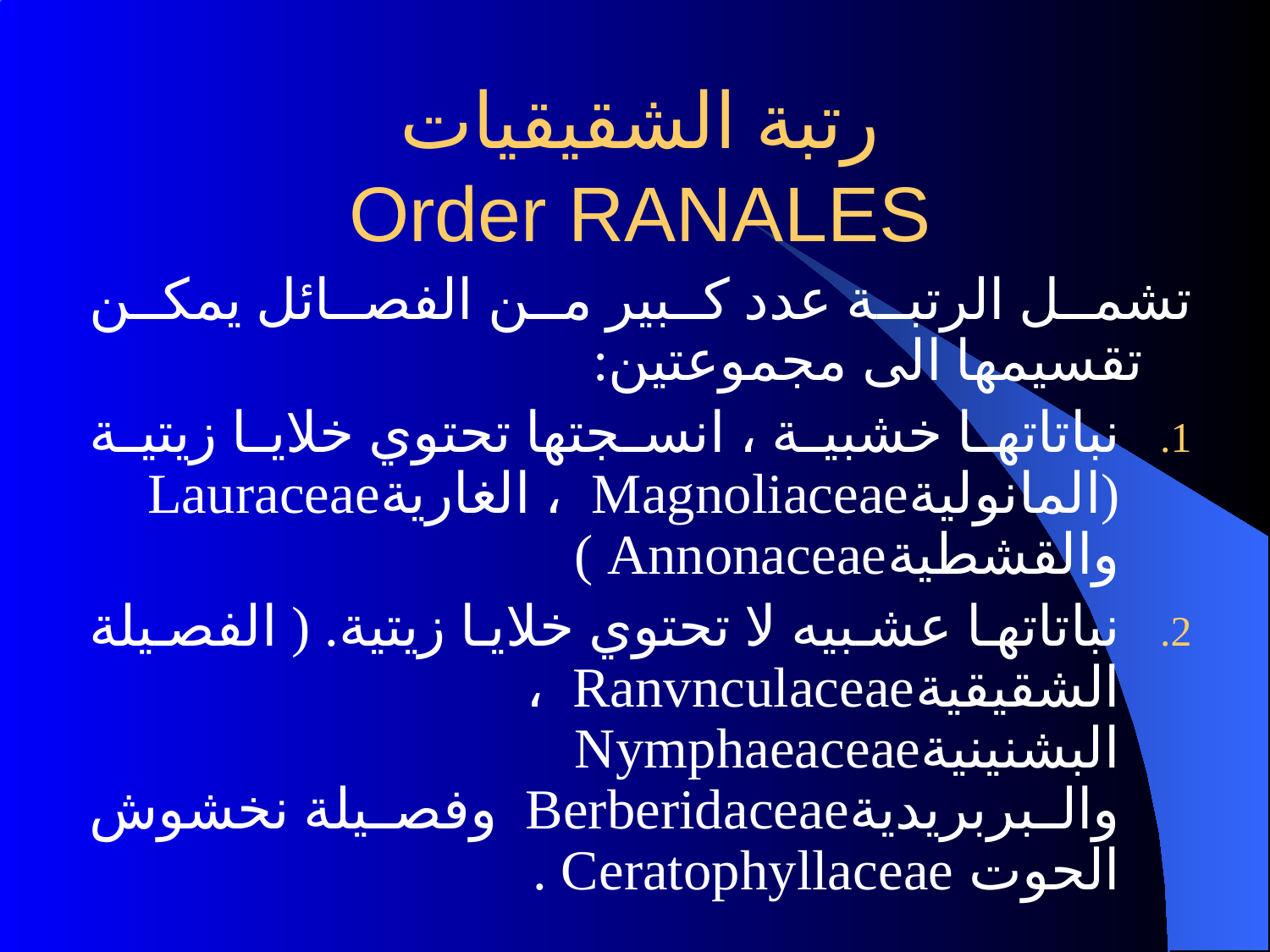

# رتبة الشقيقيات Order RANALES
تشمل الرتبة عدد كبير من الفصائل يمكن تقسيمها الى مجموعتين:
نباتاتها خشبية ، انسجتها تحتوي خلايا زيتية (المانوليةMagnoliaceae  ، الغاريةLauraceae  والقشطيةAnnonaceae )
نباتاتها عشبيه لا تحتوي خلايا زيتية. ( الفصيلة الشقيقيةRanvnculaceae  ، البشنينيةNymphaeaceae  والبربريديةBerberidaceae  وفصيلة نخشوش الحوت Ceratophyllaceae .